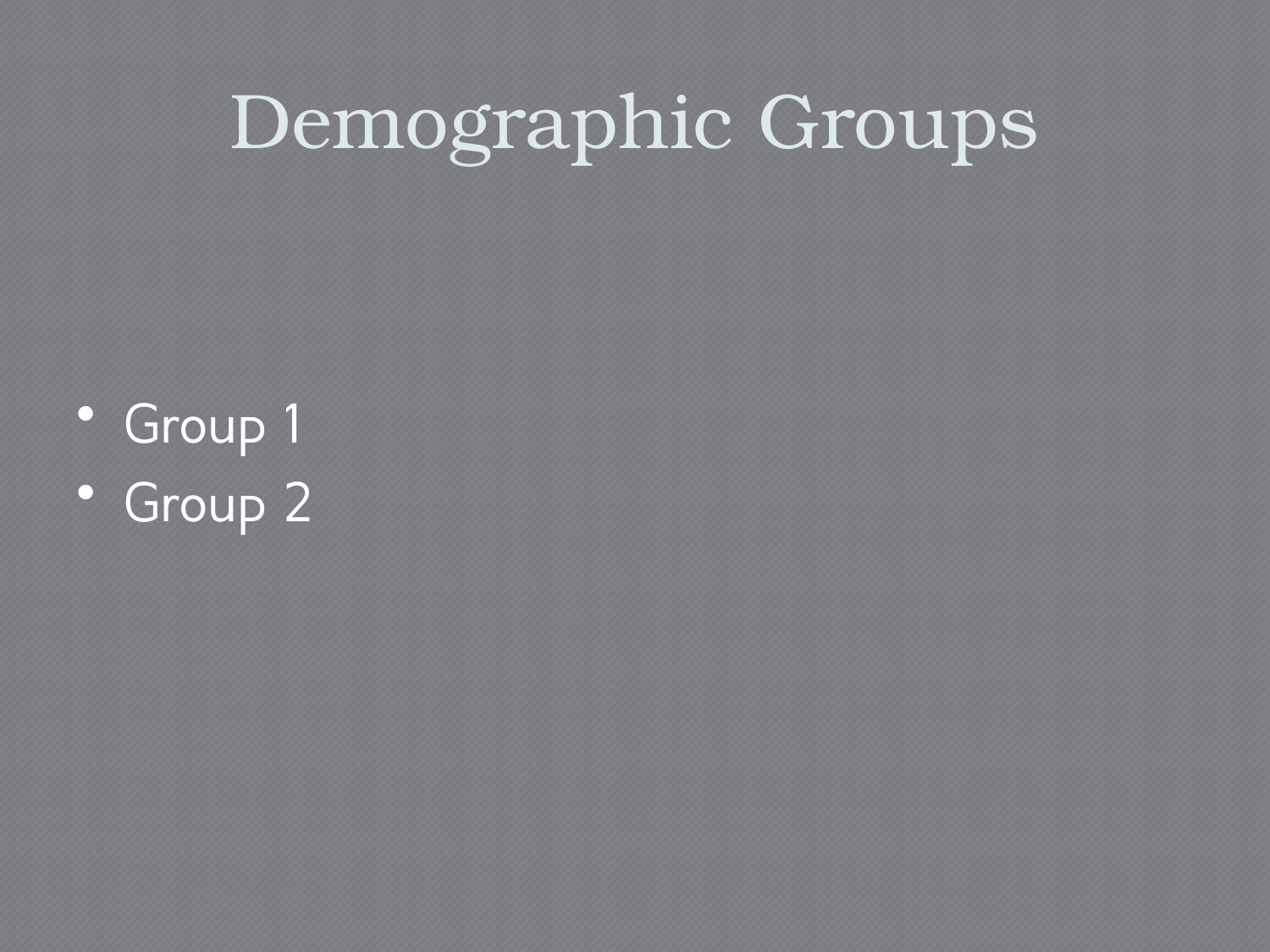

# Demographic Groups

Group 1
Group 2